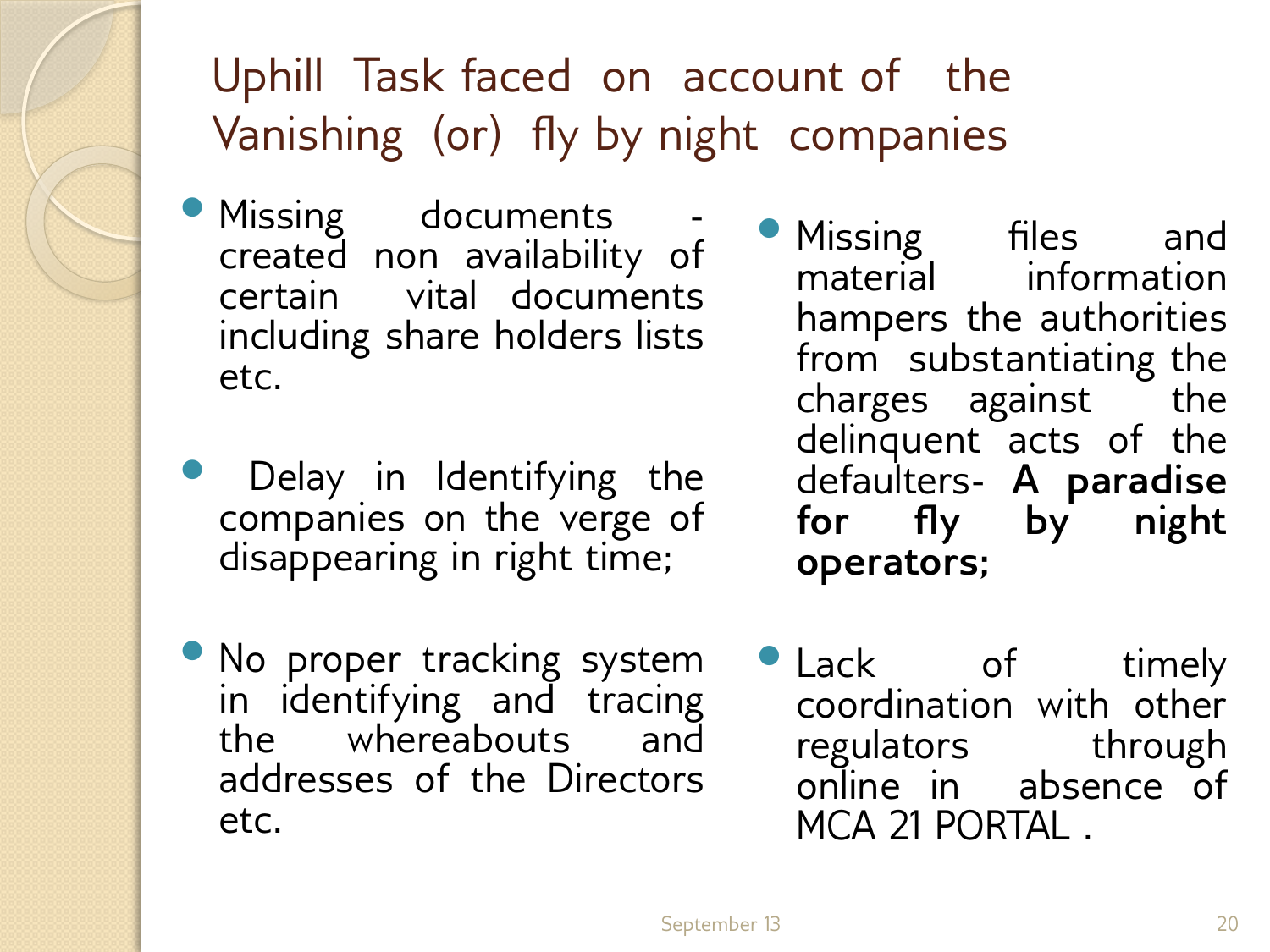

# Uphill  Task faced  on  account of   the  Vanishing  (or)  fly by night  companies
Missing documents - created non availability of certain  vital documents including share holders lists etc.

 Delay in Identifying the companies on the verge of disappearing in right time;

No proper tracking system in identifying and tracing the whereabouts and addresses of the Directors etc.
Missing files and material information hampers the authorities from  substantiating the charges against  the delinquent acts of the defaulters- A paradise for fly by night operators;

Lack of timely coordination with other regulators through online in  absence of MCA 21 PORTAL .
September 13
20